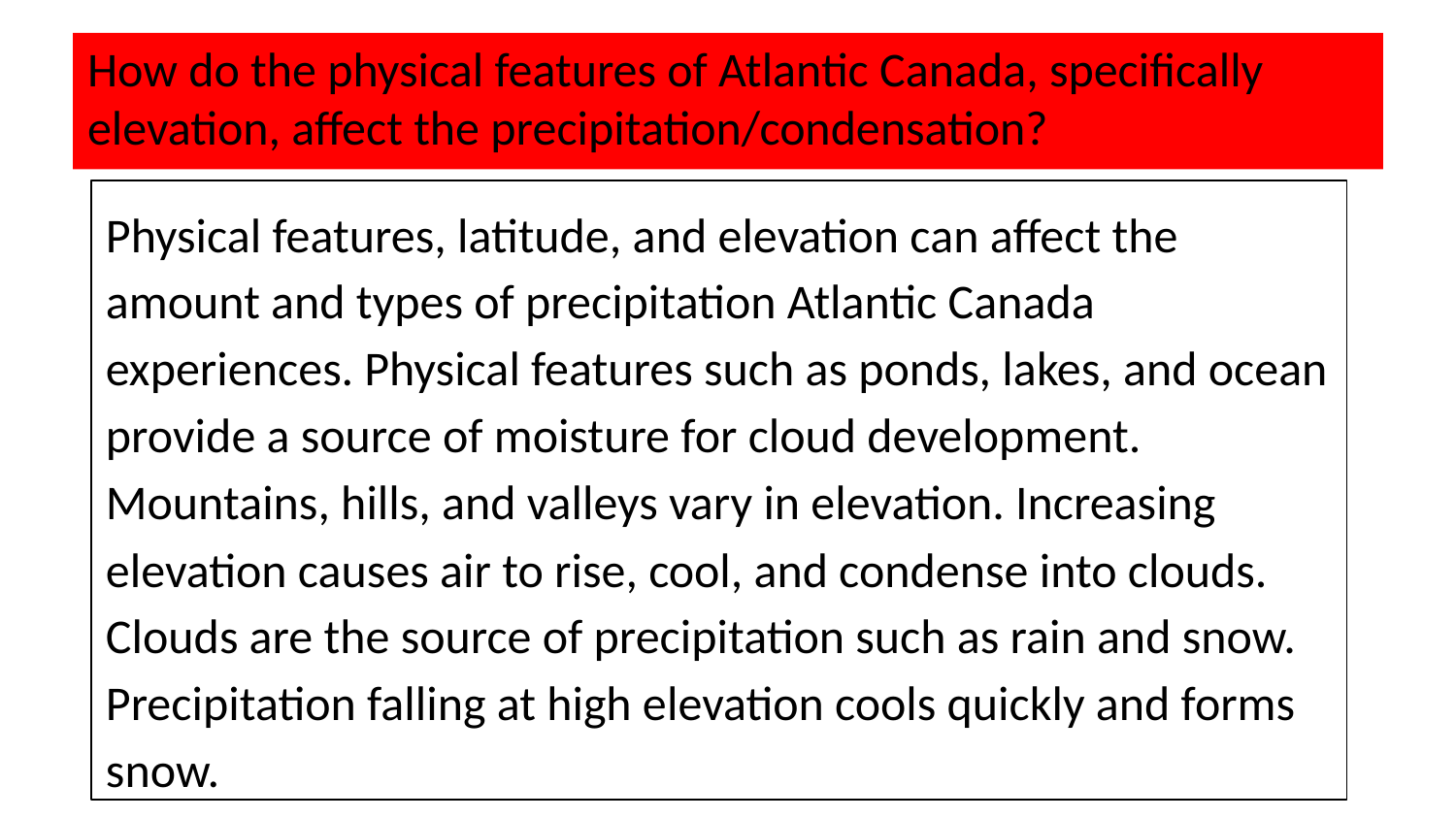

# How do the physical features of Atlantic Canada, specifically elevation, affect the precipitation/condensation?
Physical features, latitude, and elevation can affect the amount and types of precipitation Atlantic Canada experiences. Physical features such as ponds, lakes, and ocean provide a source of moisture for cloud development. Mountains, hills, and valleys vary in elevation. Increasing elevation causes air to rise, cool, and condense into clouds. Clouds are the source of precipitation such as rain and snow. Precipitation falling at high elevation cools quickly and forms snow.